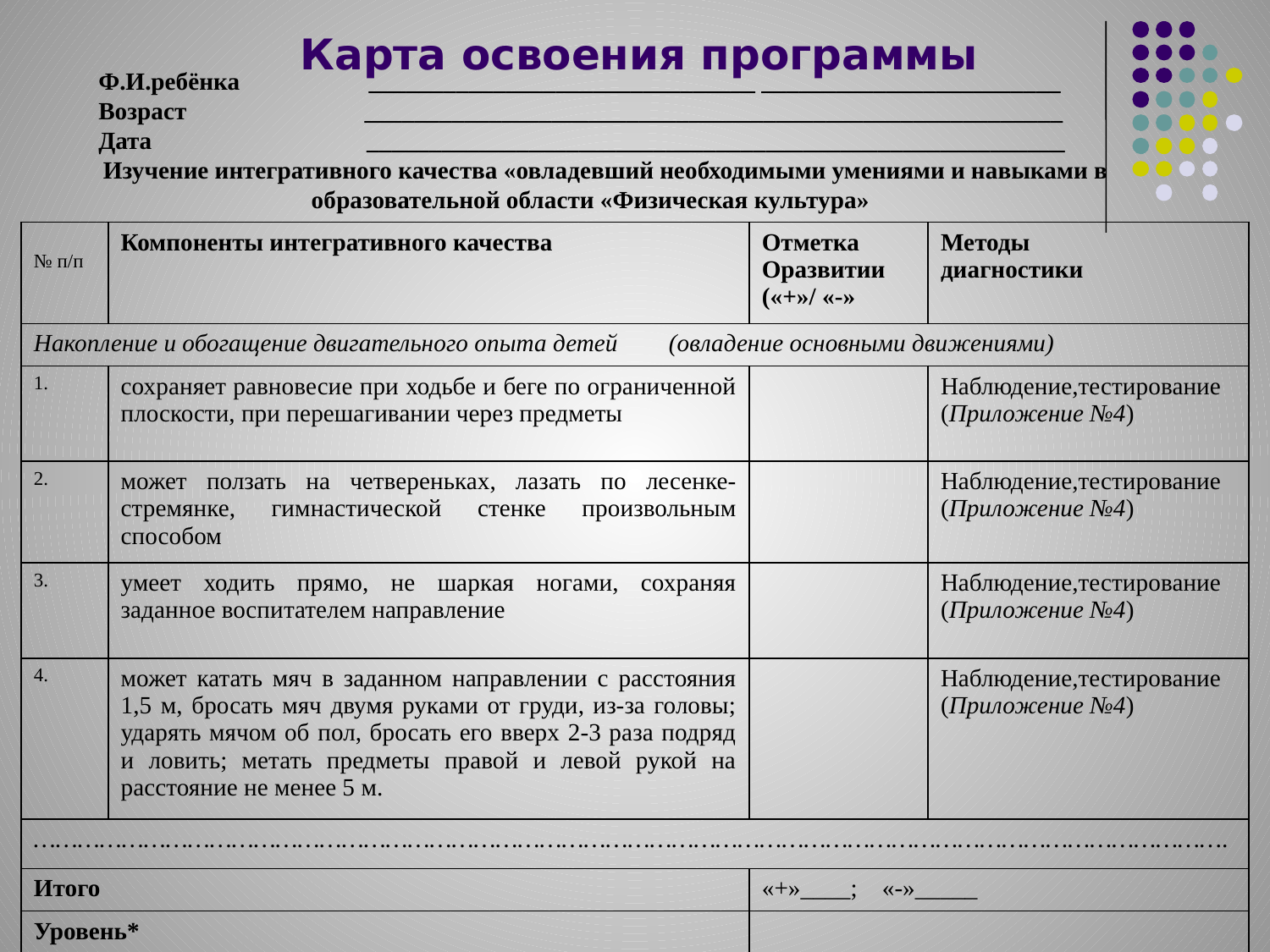

# Карта освоения программы

              Ф.И.ребёнка                     _______________________________ ________________________
              Возраст                             ________________________________________________________
              Дата                                   ________________________________________________________
     Изучение интегративного качества «овладевший необходимыми умениями и навыками в образовательной области «Физическая культура»
| № п/п | Компоненты интегративного качества | Отметка Оразвитии («+»/ «-» | Методы диагностики |
| --- | --- | --- | --- |
| Накопление и обогащение двигательного опыта детей (овладение основными движениями) |  |  |  |
| 1. | сохраняет равновесие при ходьбе и беге по ограниченной плоскости, при перешагивании через предметы |  | Наблюдение,тестирование (Приложение №4) |
| 2. | может ползать на четвереньках, лазать по лесенке-стремянке, гимнастической стенке произвольным способом |  | Наблюдение,тестирование (Приложение №4) |
| 3. | умеет ходить прямо, не шаркая ногами, сохраняя заданное воспитателем направление |  | Наблюдение,тестирование (Приложение №4) |
| 4. | может катать мяч в заданном направлении с расстояния 1,5 м, бросать мяч двумя руками от груди, из-за головы; ударять мячом об пол, бросать его вверх 2-3 раза подряд и ловить; метать предметы правой и левой рукой на расстояние не менее 5 м. |  | Наблюдение,тестирование (Приложение №4) |
| ………………………………………………………………………………………………………………………………………………. |  |  |  |
| Итого |  | «+»\_\_\_\_; «-»\_\_\_\_\_ |  |
| Уровень\* |  |  |  |